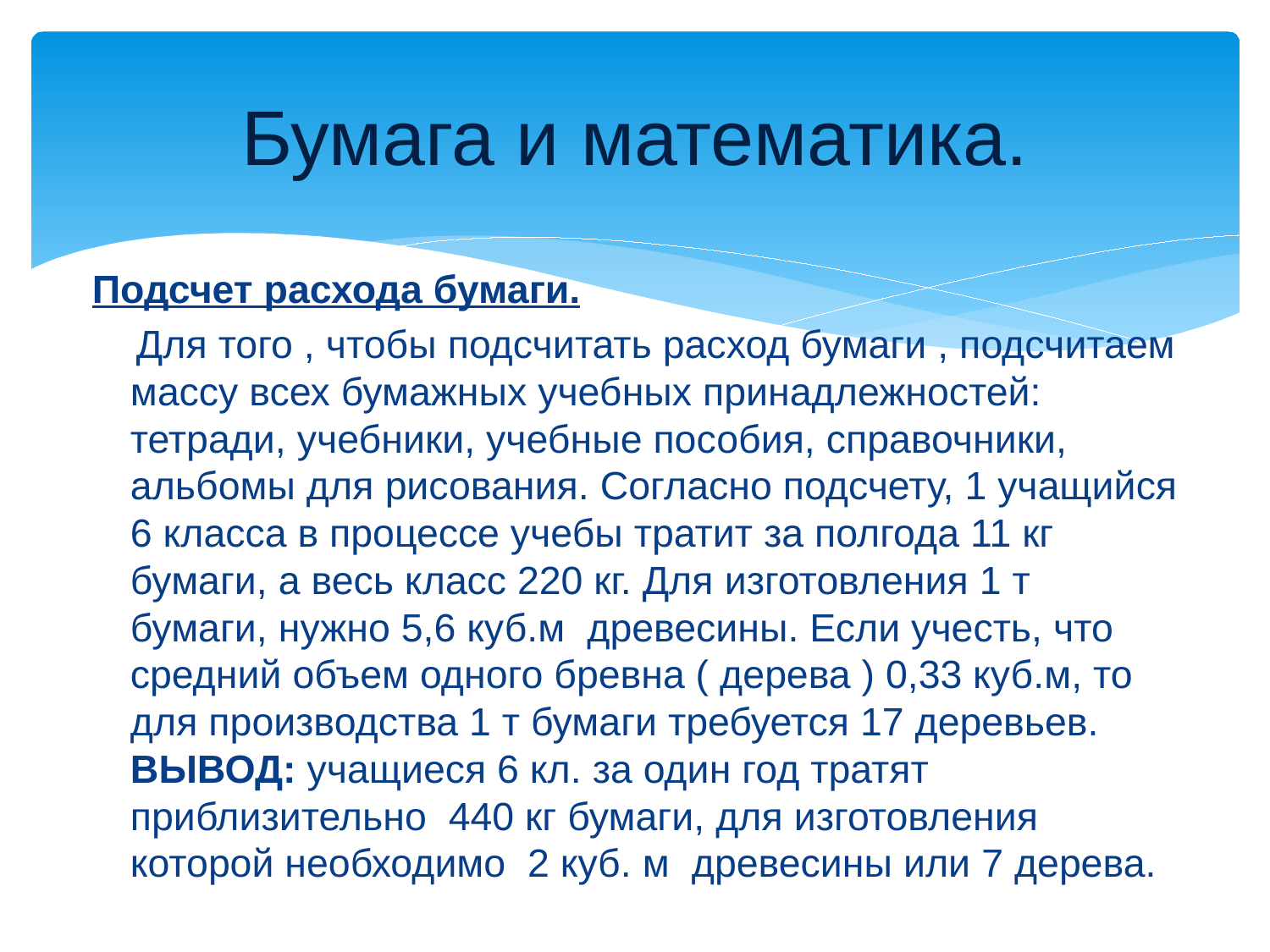

# Бумага и математика.
Подсчет расхода бумаги.
    Для того , чтобы подсчитать расход бумаги , подсчитаем массу всех бумажных учебных принадлежностей: тетради, учебники, учебные пособия, справочники, альбомы для рисования. Согласно подсчету, 1 учащийся 6 класса в процессе учебы тратит за полгода 11 кг бумаги, а весь класс 220 кг. Для изготовления 1 т  бумаги, нужно 5,6 куб.м  древесины. Если учесть, что средний объем одного бревна ( дерева ) 0,33 куб.м, то для производства 1 т бумаги требуется 17 деревьев. ВЫВОД: учащиеся 6 кл. за один год тратят приблизительно  440 кг бумаги, для изготовления которой необходимо  2 куб. м  древесины или 7 дерева.